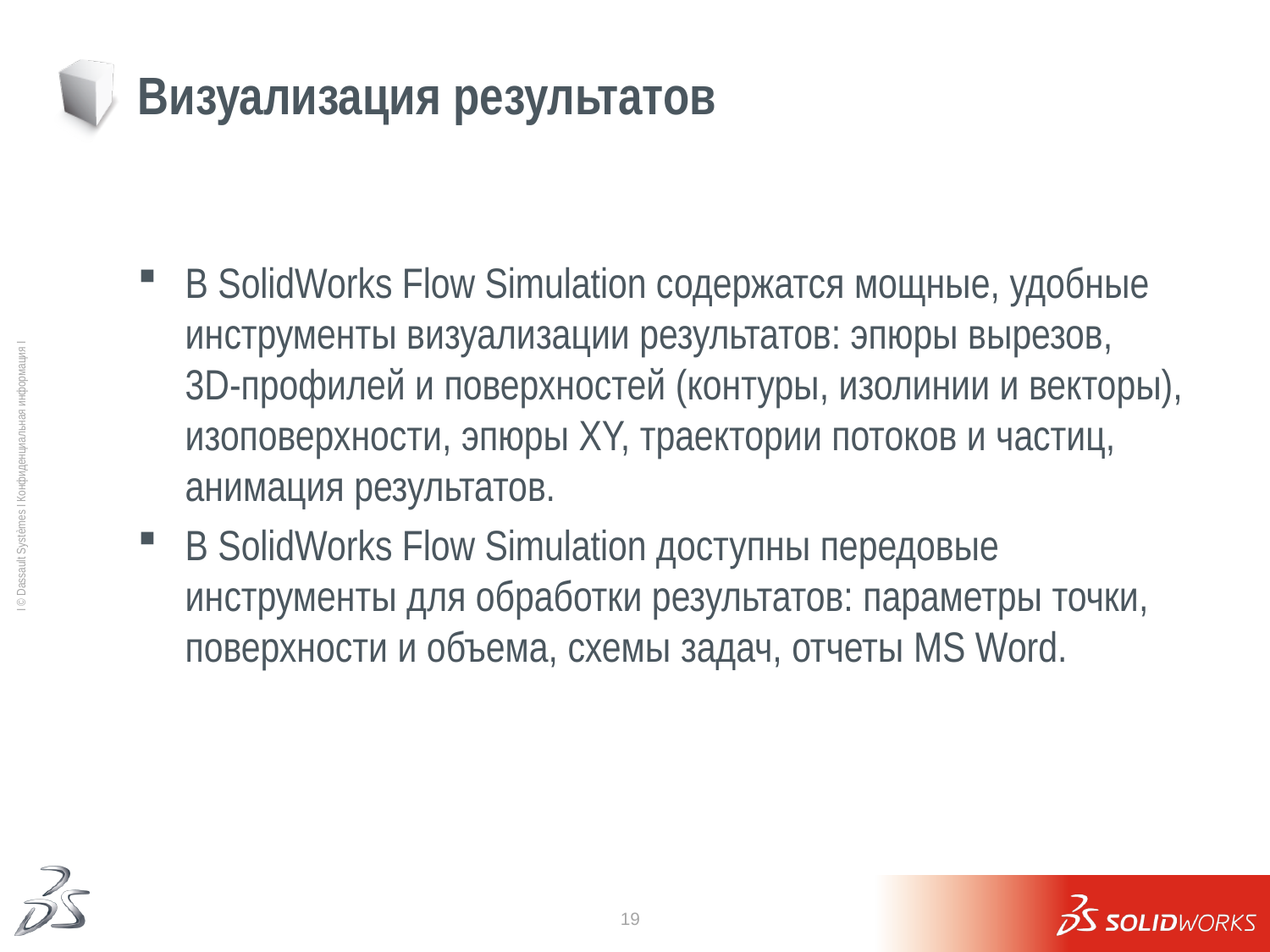

# Визуализация результатов
В SolidWorks Flow Simulation содержатся мощные, удобные инструменты визуализации результатов: эпюры вырезов,
3D-профилей и поверхностей (контуры, изолинии и векторы), изоповерхности, эпюры XY, траектории потоков и частиц, анимация результатов.
В SolidWorks Flow Simulation доступны передовые инструменты для обработки результатов: параметры точки, поверхности и объема, схемы задач, отчеты MS Word.